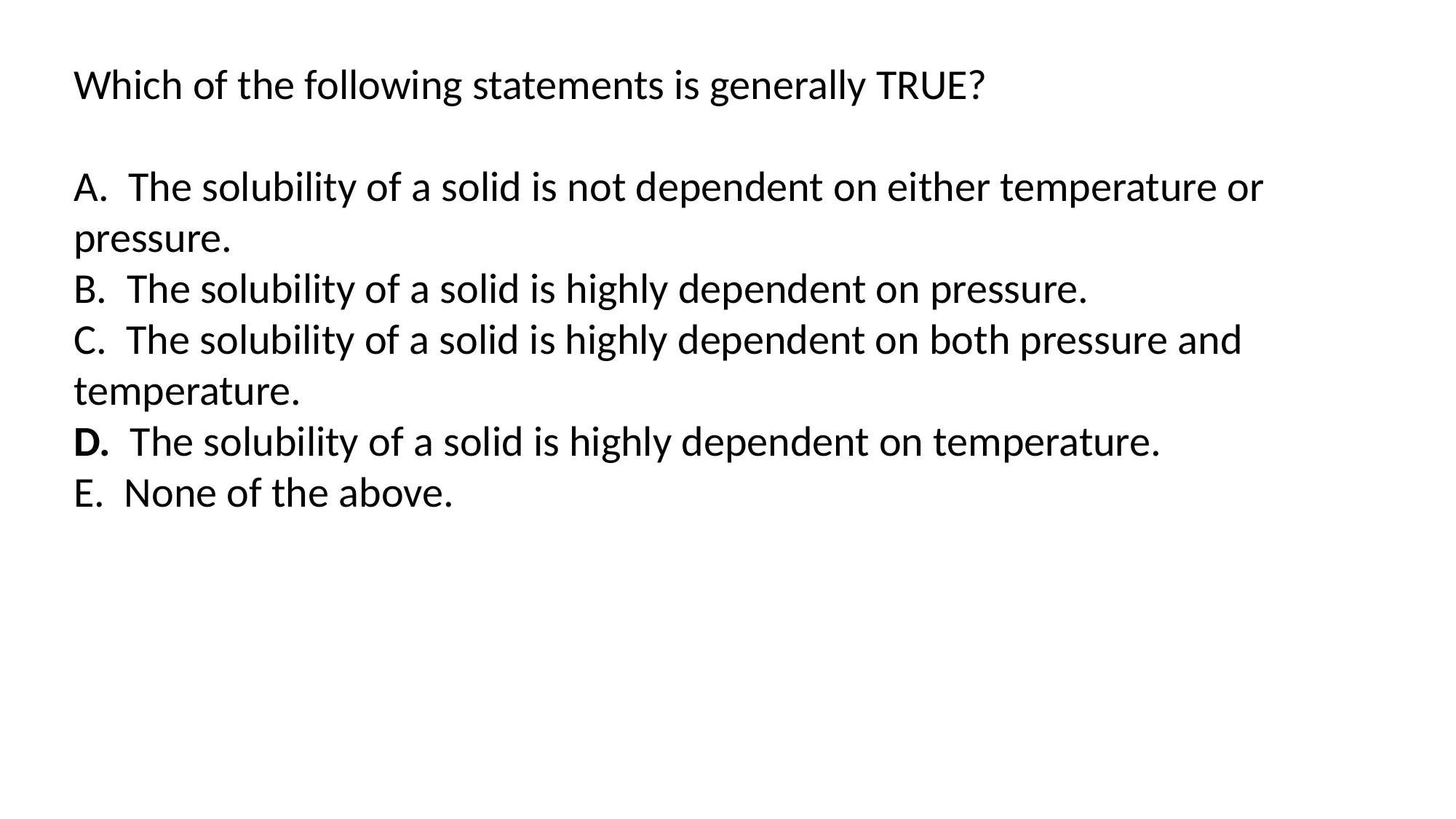

Which of the following statements is generally TRUE?

A.  The solubility of a solid is not dependent on either temperature or pressure.
B.  The solubility of a solid is highly dependent on pressure.
C.  The solubility of a solid is highly dependent on both pressure and temperature.
D.  The solubility of a solid is highly dependent on temperature.
E.  None of the above.